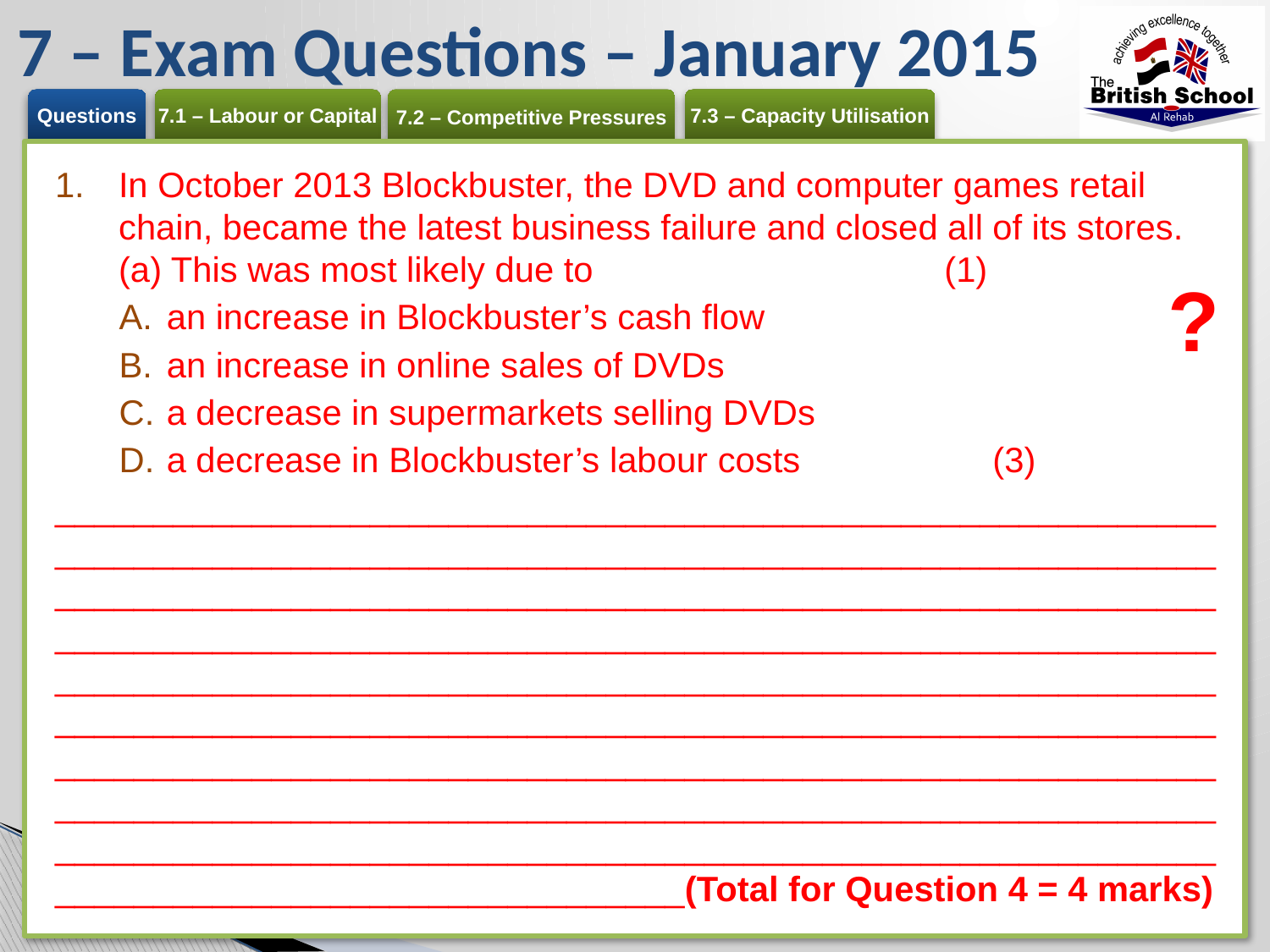

# 7 – Exam Questions – January 2015
In October 2013 Blockbuster, the DVD and computer games retail chain, became the latest business failure and closed all of its stores.
(a) This was most likely due to	(1)
an increase in Blockbuster’s cash flow
an increase in online sales of DVDs
a decrease in supermarkets selling DVDs
a decrease in Blockbuster’s labour costs	(3)
___________________________________________________________________________________________________________________________________________________________________________________________________________________________________________________________________________________________________________________________________________________________________________________________________________________________________________________________________________________________________________________________________________________________________________________(Total for Question 4 = 4 marks)
?